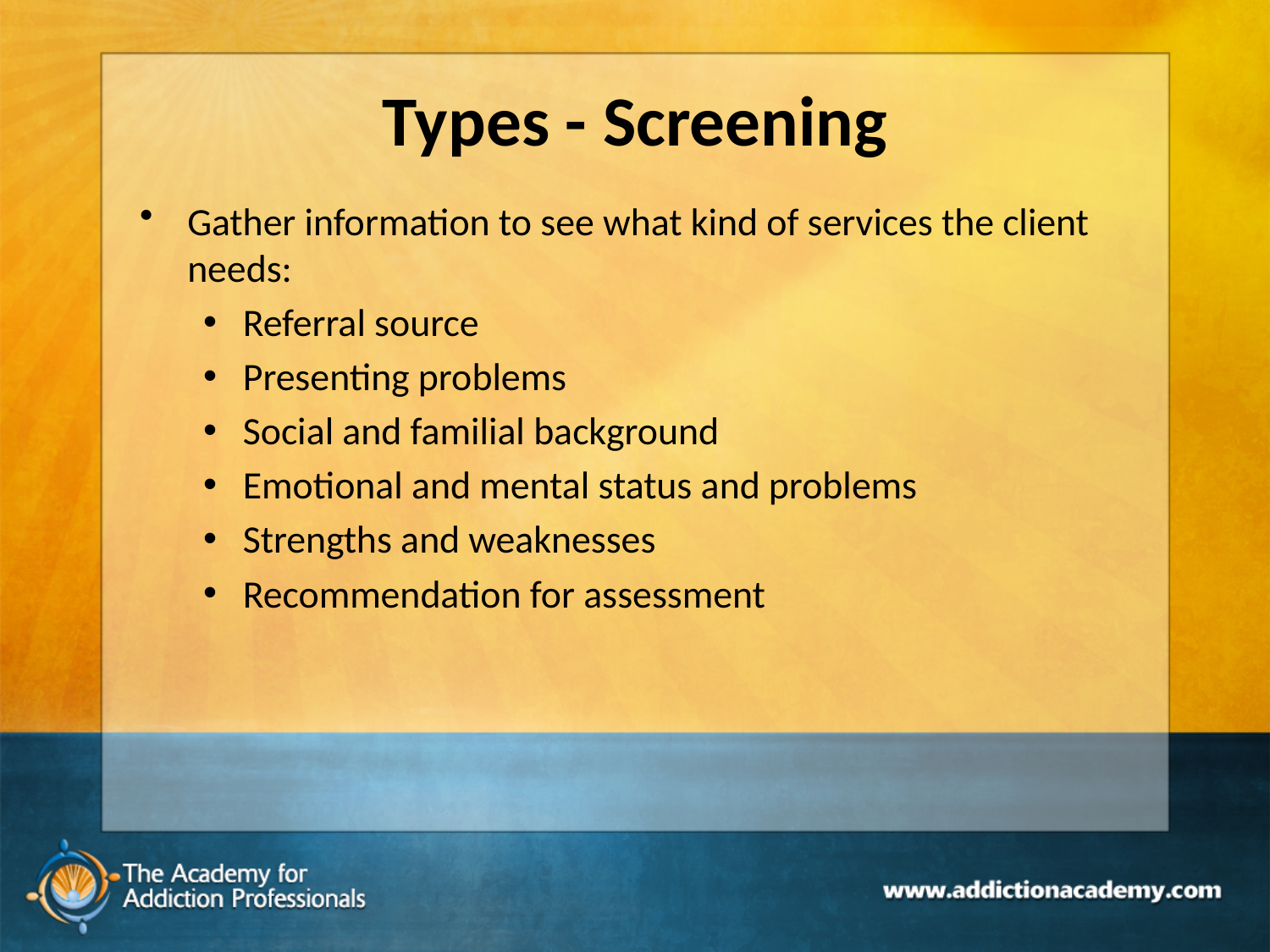

# Types - Screening
Gather information to see what kind of services the client needs:
Referral source
Presenting problems
Social and familial background
Emotional and mental status and problems
Strengths and weaknesses
Recommendation for assessment